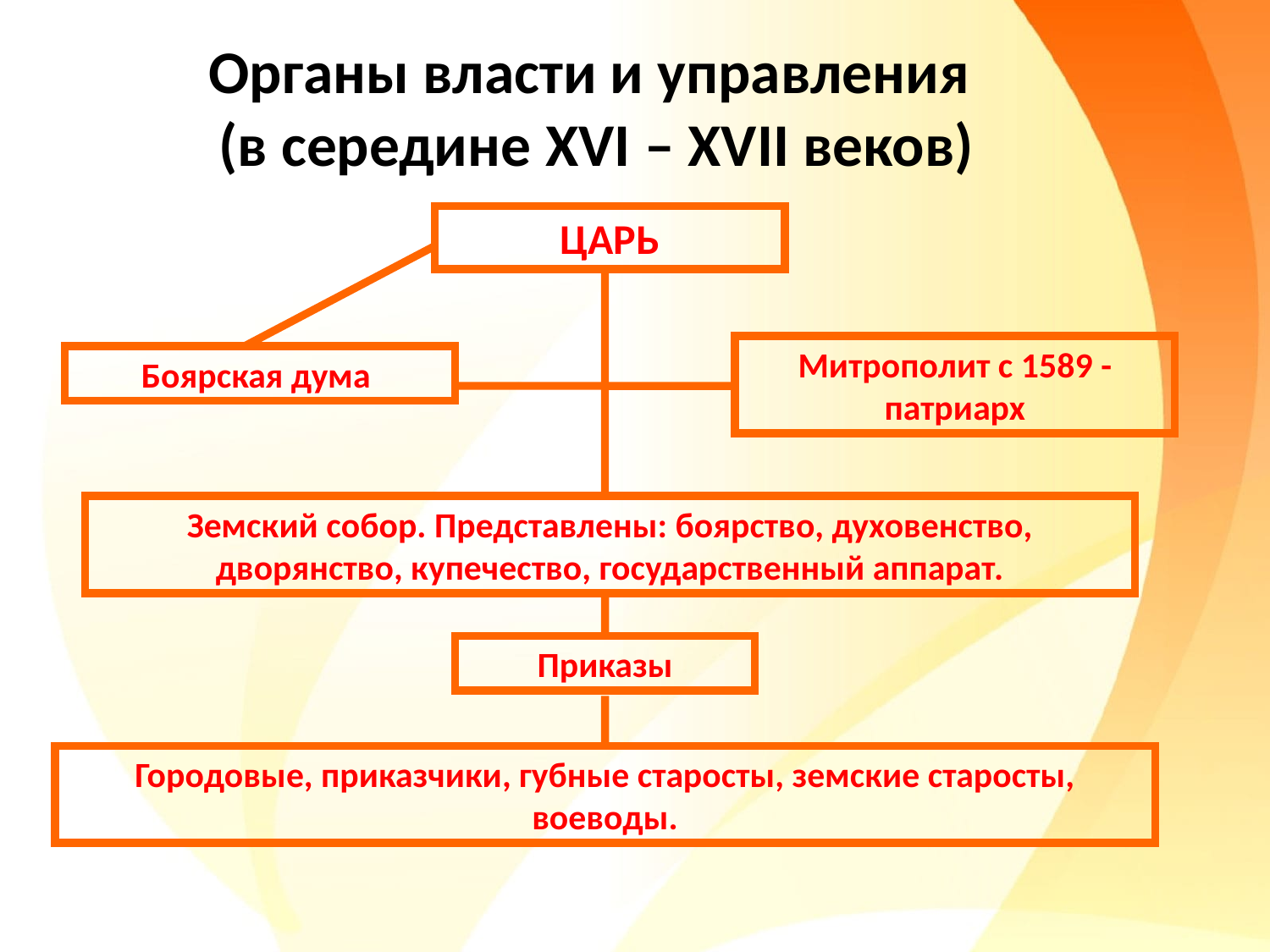

# Органы власти и управления (в середине XVI – XVII веков)
ЦАРЬ

Митрополит с 1589 - патриарх
Боярская дума
Земский собор. Представлены: боярство, духовенство, дворянство, купечество, государственный аппарат.

Приказы
Городовые, приказчики, губные старосты, земские старосты, воеводы.